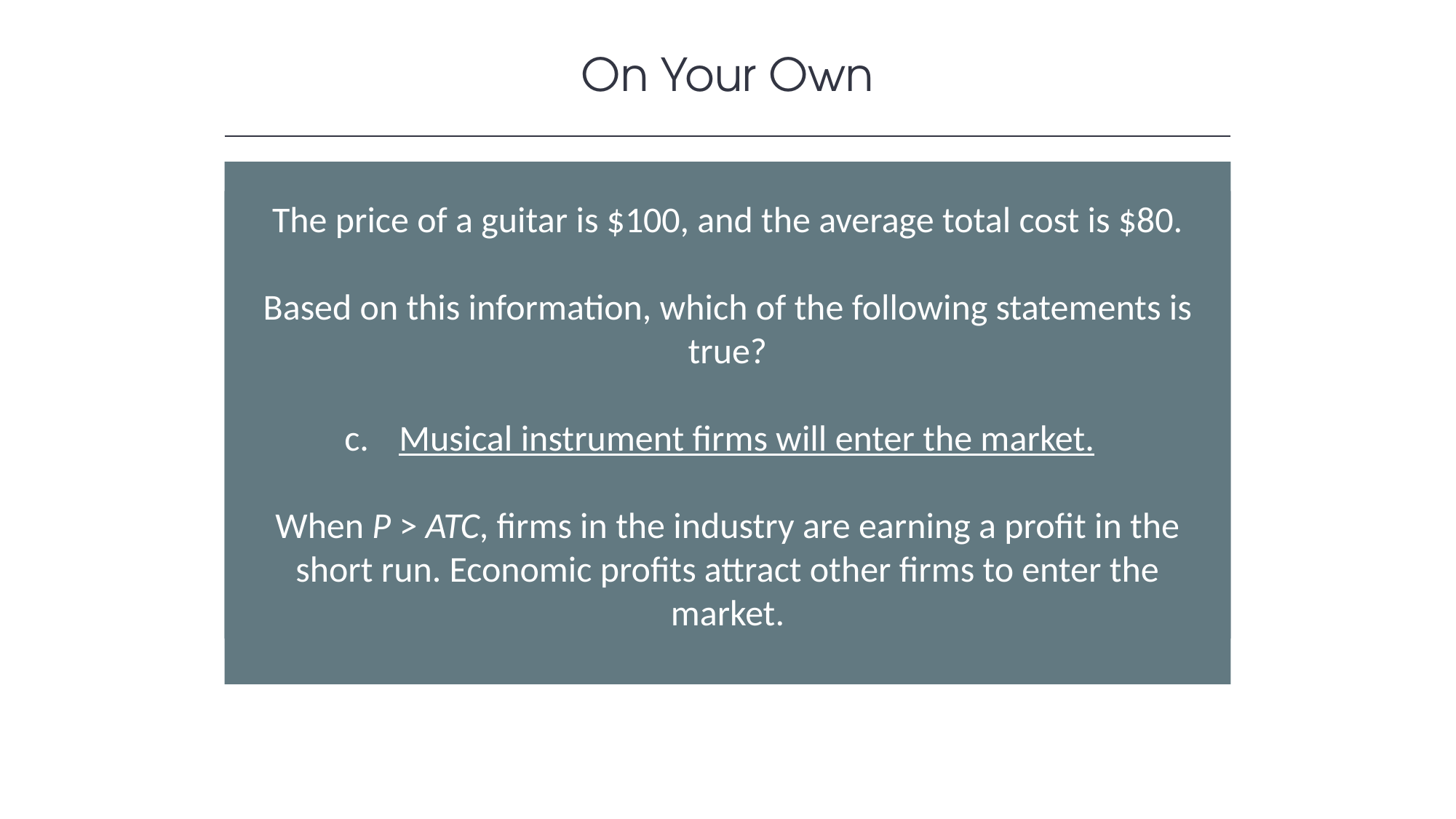

On Your Own

The price of a guitar is $100, and the average total cost is $80.

Based on this information, which of the following statements is true?

Musical instrument firms will enter the market.

When P > ATC, firms in the industry are earning a profit in the short run. Economic profits attract other firms to enter the market.